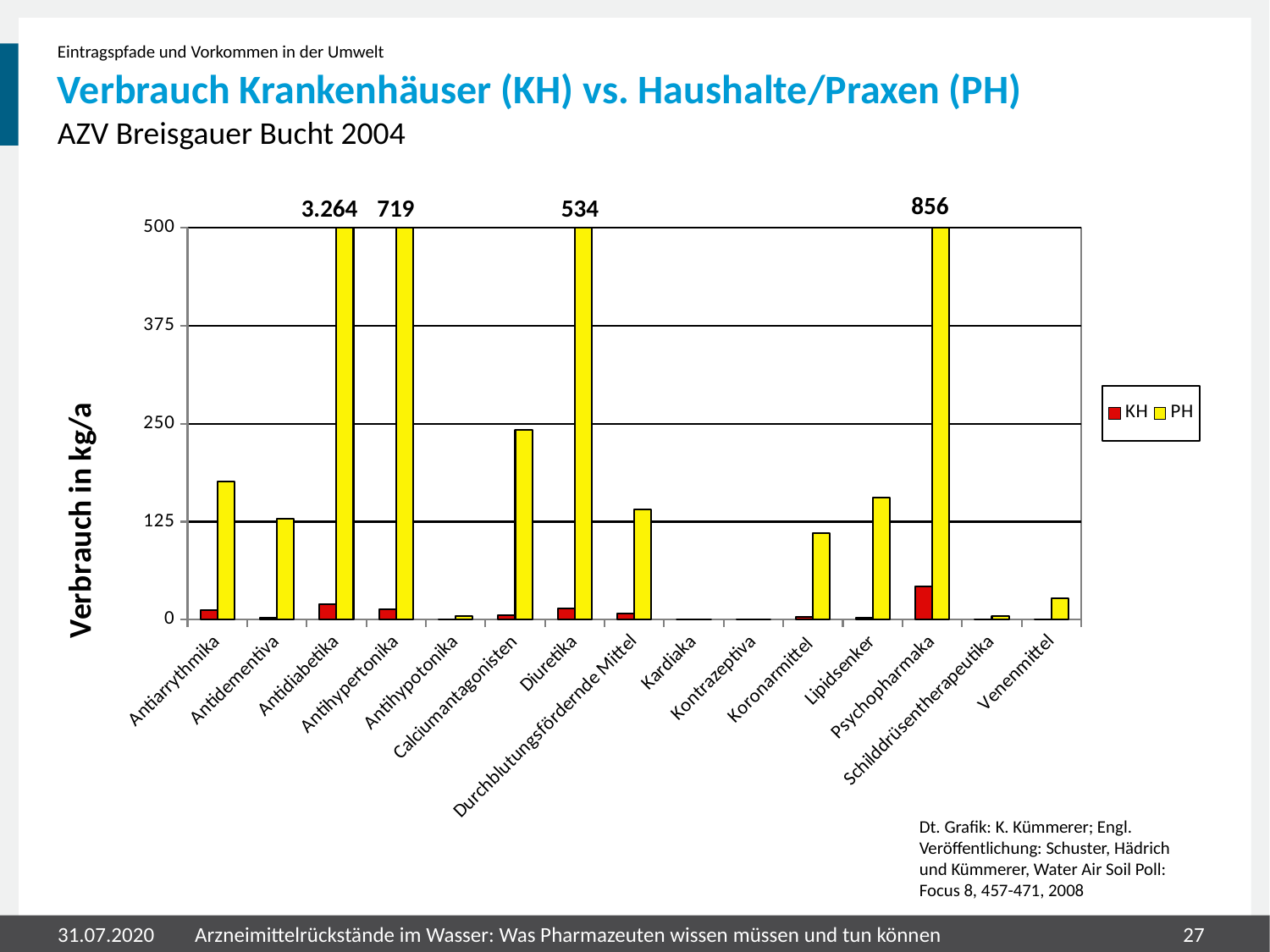

Eintragspfade und Vorkommen in der Umwelt

# Verbrauch Krankenhäuser (KH) vs. Haushalte/Praxen (PH) AZV Breisgauer Bucht 2004
856
3.264
719
534

### Chart

| Category | KH | PH |
|---|---|---|
| Antiarrythmika | 12.248245 | 176.445679 |
| Antidementiva | 2.660076 | 128.9305 |
| Antidiabetika | 19.677873 | 3263.662239 |
| Antihypertonika | 12.825338 | 719.128497 |
| Antihypotonika | 0.105814 | 4.080455 |
| Calciumantagonisten | 5.627954 | 241.972913 |
| Diuretika | 14.09127 | 533.606755 |
| Durchblutungsfördernde Mittel | 7.69088 | 140.51094 |
| Kardiaka | 0.006928 | 0.432229 |
| Kontrazeptiva | 3e-05 | 0.18213 |
| Koronarmittel  | 3.436594 | 110.382945 |
| Lipidsenker | 2.884354 | 155.470354 |
| Psychopharmaka | 42.773922 | 856.312662 |
| Schilddrüsentherapeutika | 0.611858 | 4.733868 |
| Venenmittel | 0.007826 | 27.097508 |
Dt. Grafik: K. Kümmerer; Engl. Veröffentlichung: Schuster, Hädrich und Kümmerer, Water Air Soil Poll: Focus 8, 457-471, 2008
31.07.2020
Arzneimittelrückstände im Wasser: Was Pharmazeuten wissen müssen und tun können
27